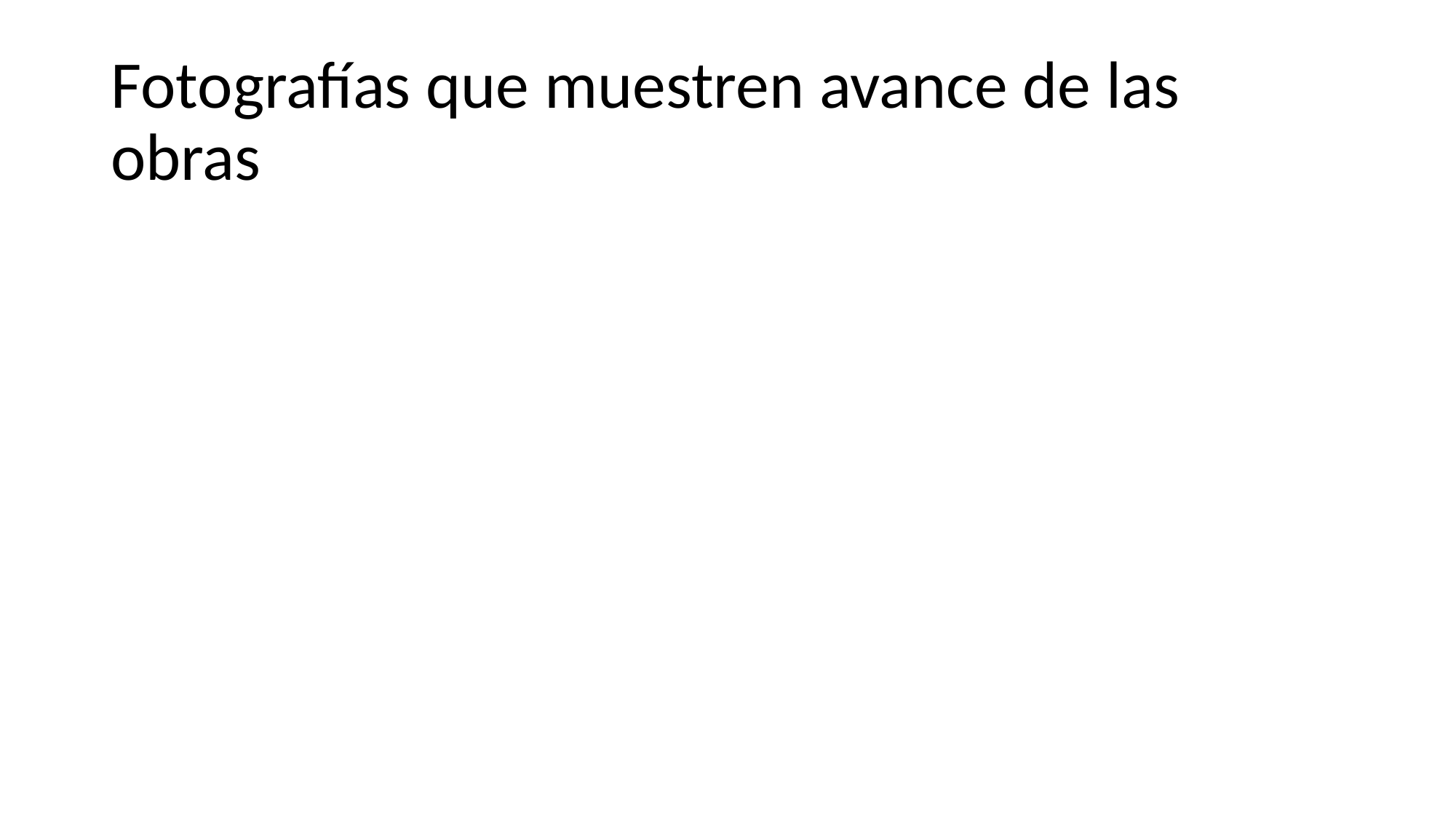

# Fotografías que muestren avance de las obras